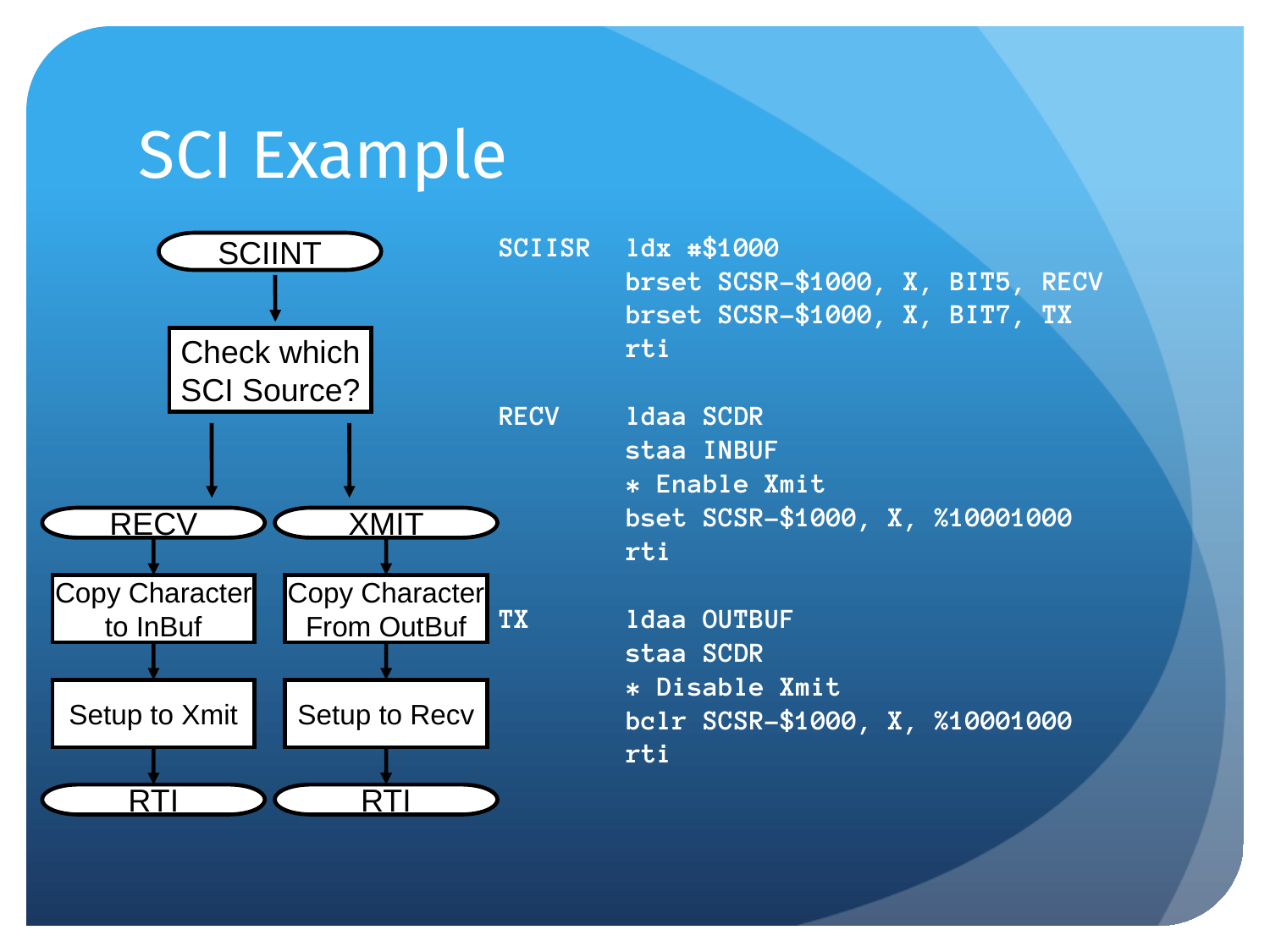

# SCI Example
SCIISR	ldx #$1000
	brset SCSR-$1000, X, BIT5, RECV
	brset SCSR-$1000, X, BIT7, TX
	rti

RECV	ldaa SCDR
	staa INBUF
	* Enable Xmit
	bset SCSR-$1000, X, %10001000
	rti

TX	ldaa OUTBUF
	staa SCDR
	* Disable Xmit
	bclr SCSR-$1000, X, %10001000
	rti
SCIINT

Check which
SCI Source?

RECV
XMIT

Copy Character
to InBuf
Copy Character
From OutBuf

Setup to Xmit
Setup to Recv

RTI
RTI